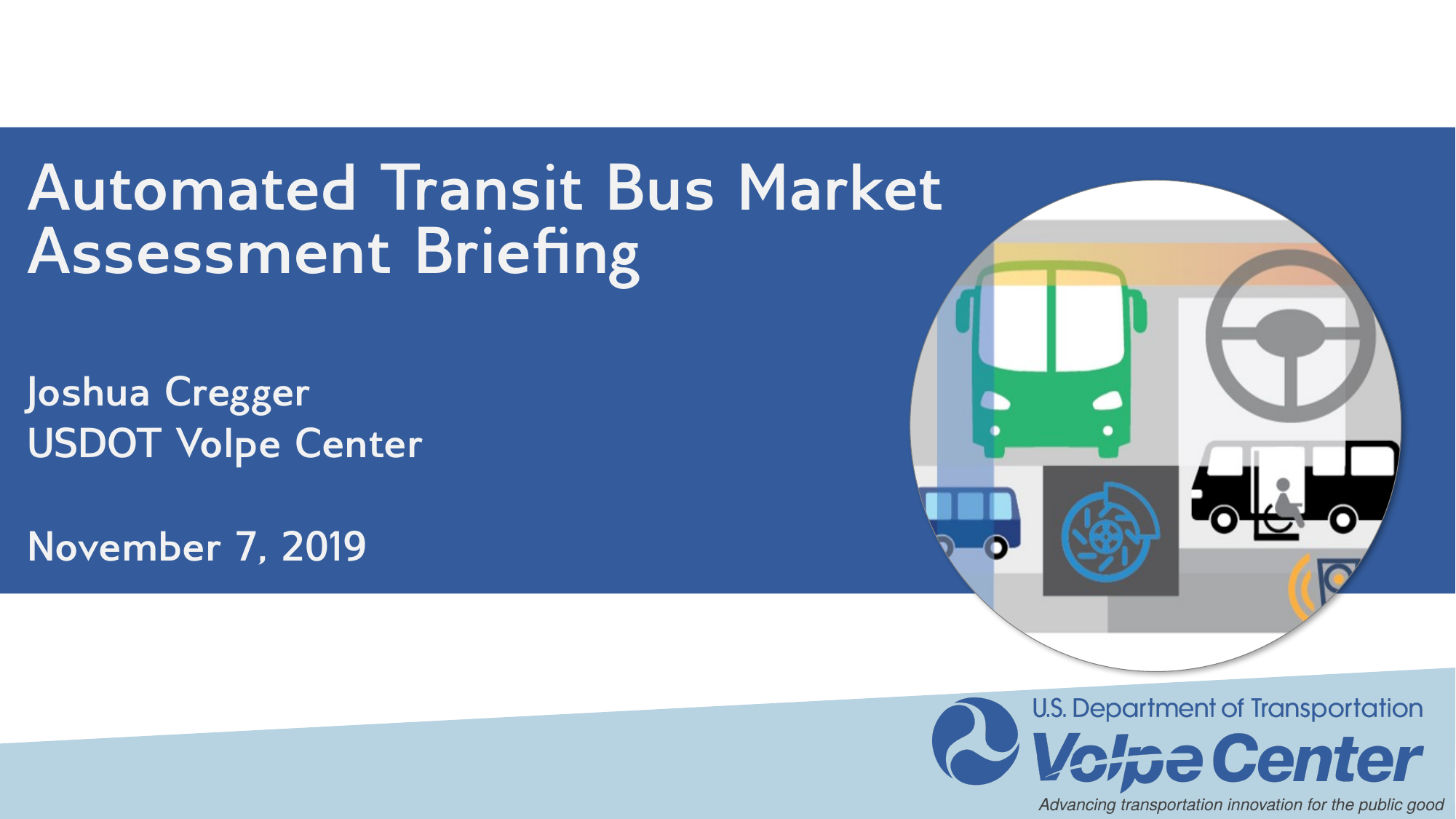

# Automated Transit Bus Market Assessment Briefing

Joshua Cregger
USDOT Volpe Center

November 7, 2019